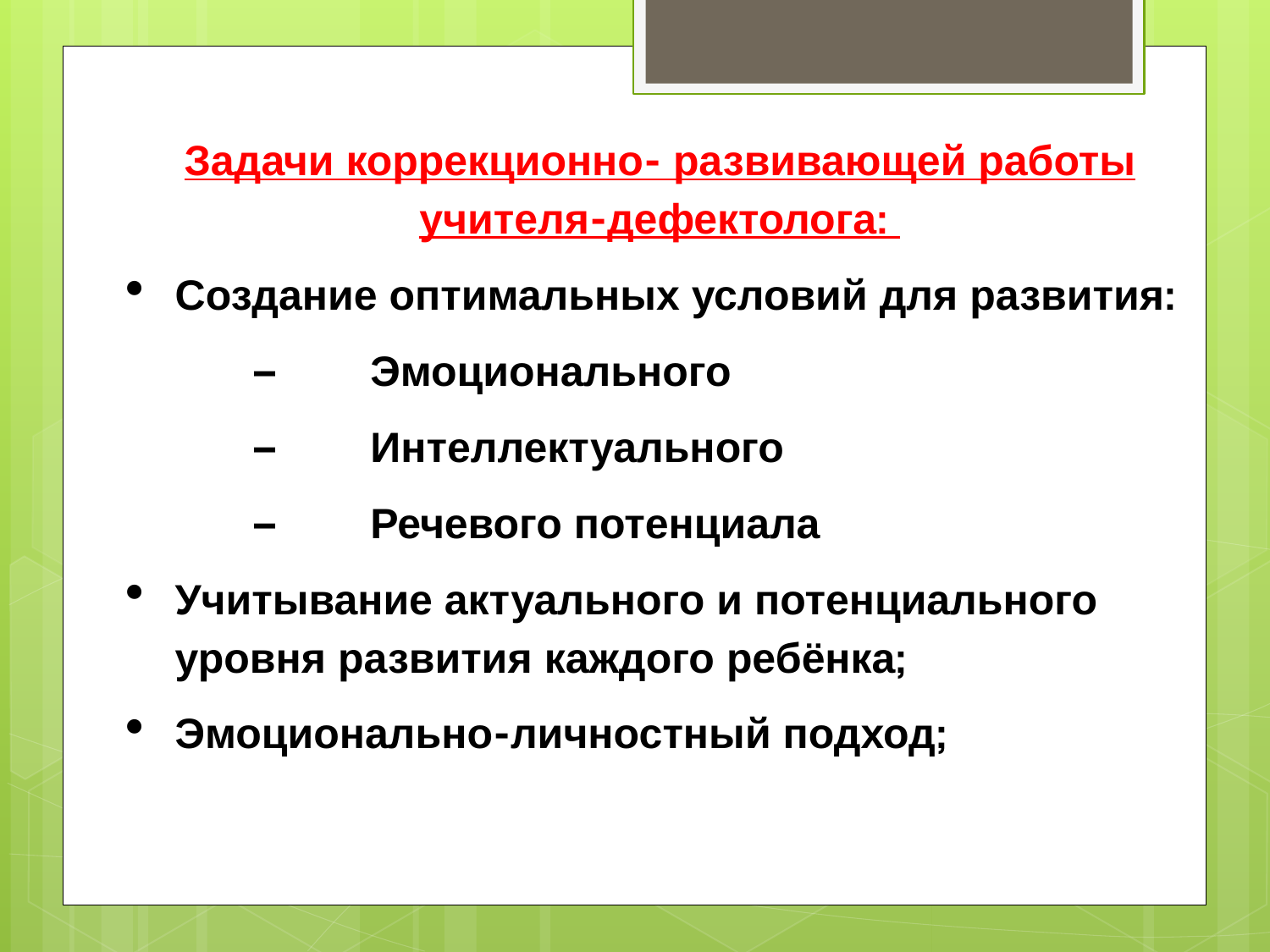

Задачи коррекционно- развивающей работы учителя-дефектолога:
Создание оптимальных условий для развития:
–        Эмоционального
–        Интеллектуального
–        Речевого потенциала
Учитывание актуального и потенциального уровня развития каждого ребёнка;
Эмоционально-личностный подход;